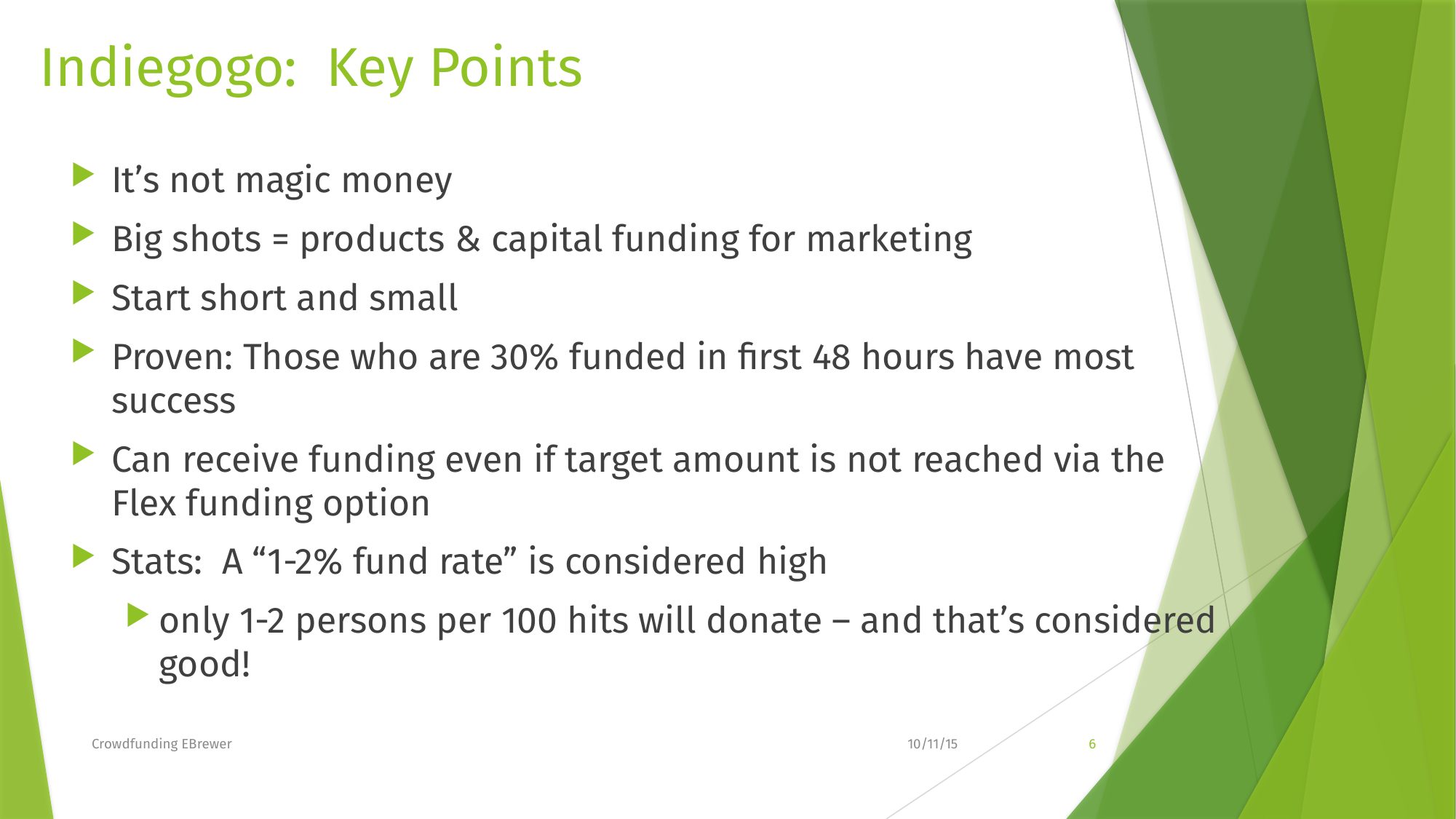

# Indiegogo:  Key Points
It’s not magic money
Big shots = products & capital funding for marketing
Start short and small
Proven: Those who are 30% funded in first 48 hours have most success
Can receive funding even if target amount is not reached via the Flex funding option
Stats:  A “1-2% fund rate” is considered high
only 1-2 persons per 100 hits will donate – and that’s considered good!

Crowdfunding EBrewer
10/11/15
6